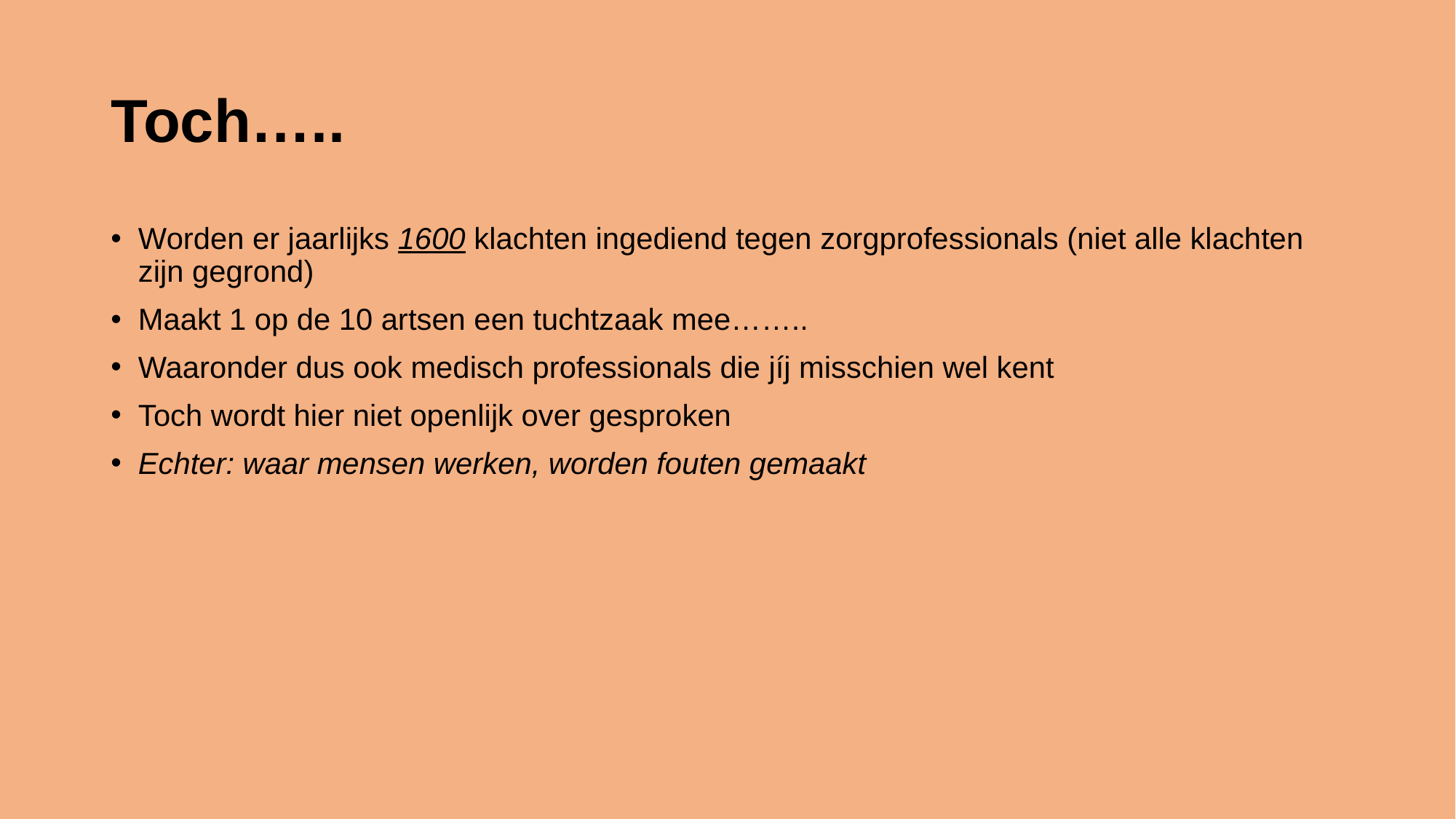

# Toch…..
Worden er jaarlijks 1600 klachten ingediend tegen zorgprofessionals (niet alle klachten zijn gegrond)
Maakt 1 op de 10 artsen een tuchtzaak mee……..
Waaronder dus ook medisch professionals die jíj misschien wel kent
Toch wordt hier niet openlijk over gesproken
Echter: waar mensen werken, worden fouten gemaakt